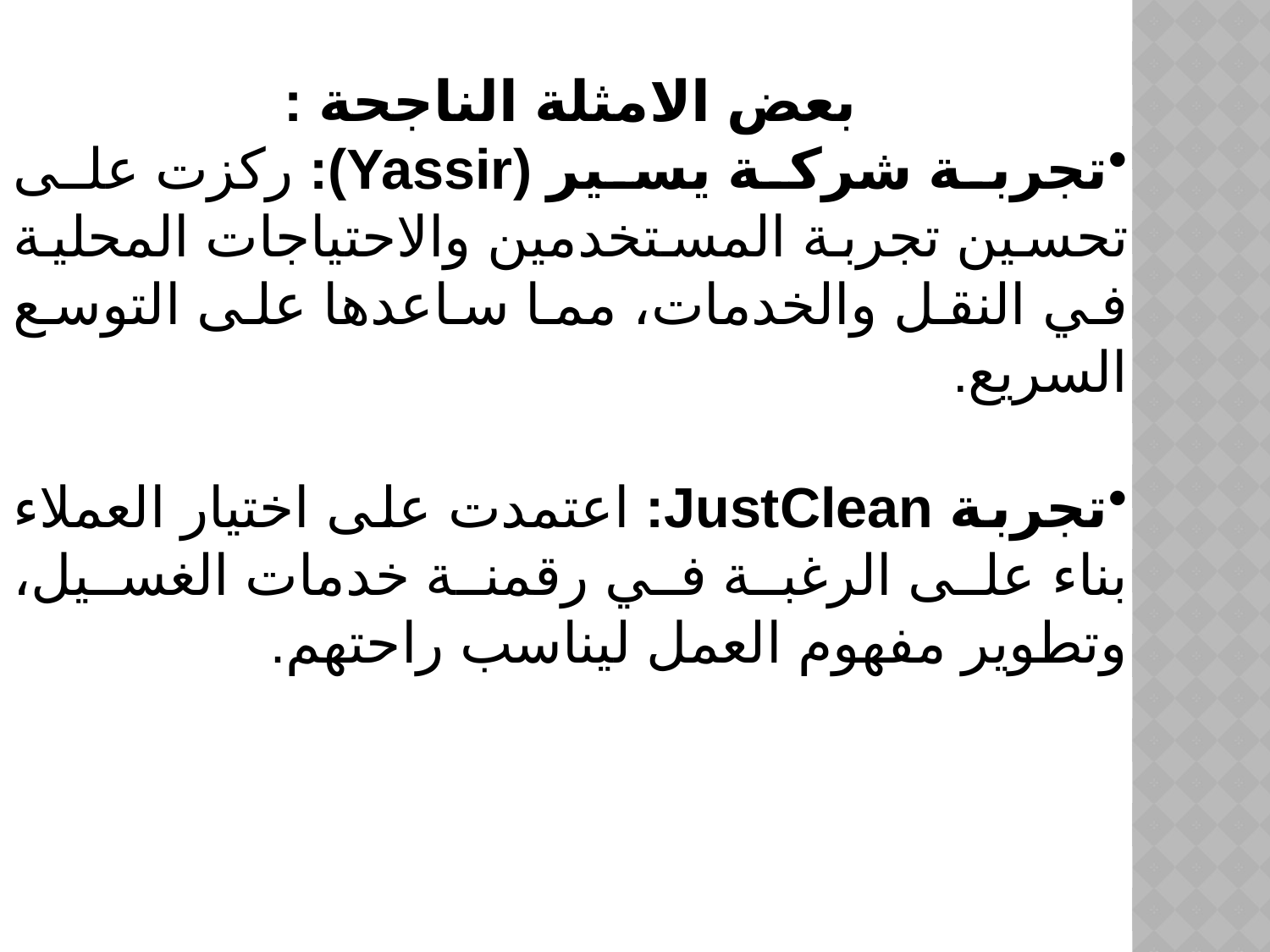

#
بعض الامثلة الناجحة :
تجربة شركة يسير (Yassir): ركزت على تحسين تجربة المستخدمين والاحتياجات المحلية في النقل والخدمات، مما ساعدها على التوسع السريع.

تجربة JustClean: اعتمدت على اختيار العملاء بناء على الرغبة في رقمنة خدمات الغسيل، وتطوير مفهوم العمل ليناسب راحتهم.